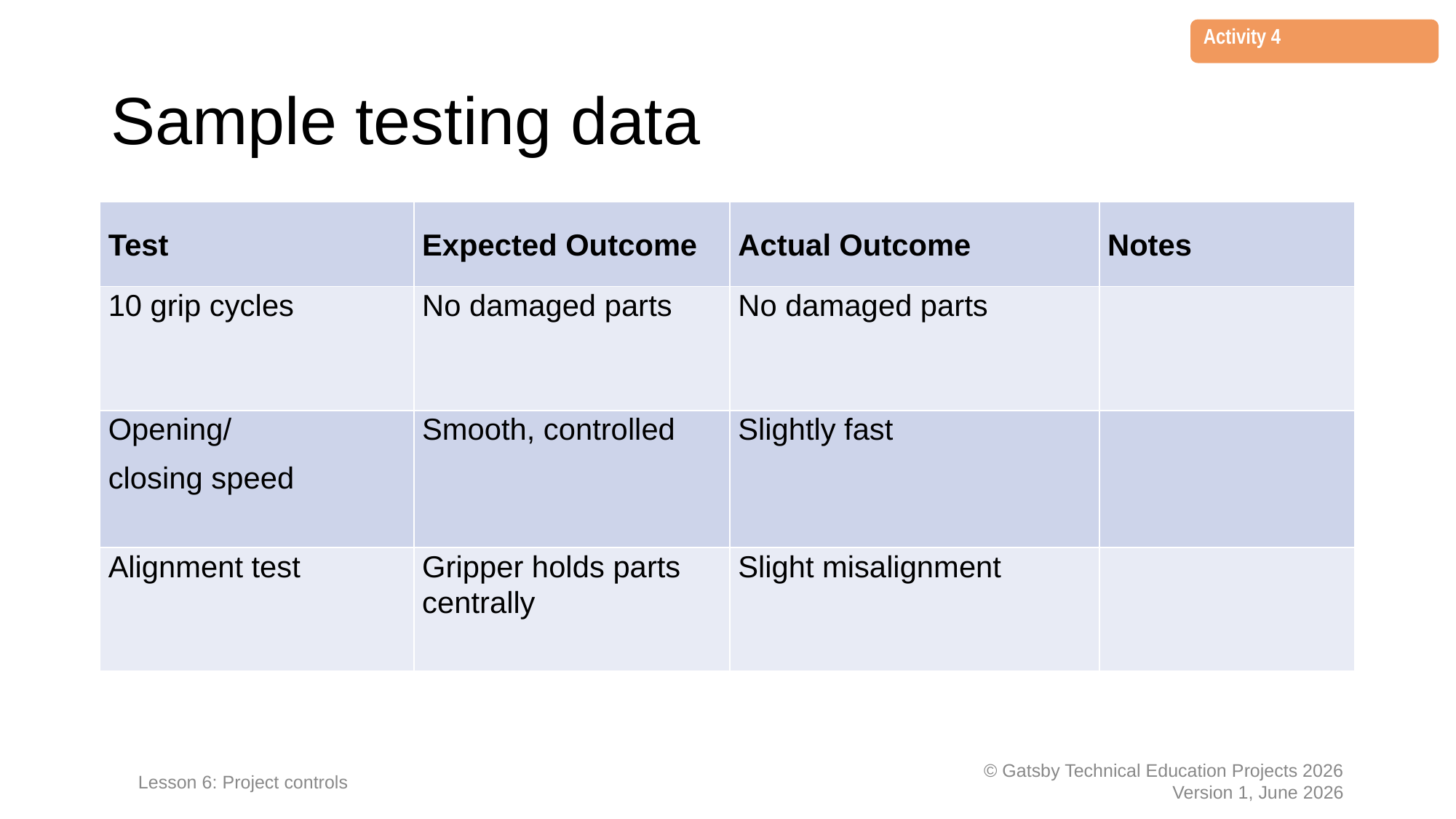

Activity 4
# Sample testing data
| Test | Expected Outcome | Actual Outcome | Notes |
| --- | --- | --- | --- |
| 10 grip cycles | No damaged parts | No damaged parts |  |
| Opening/ closing speed | Smooth, controlled | Slightly fast |  |
| Alignment test | Gripper holds parts centrally | Slight misalignment |  |
Lesson 6: Project controls